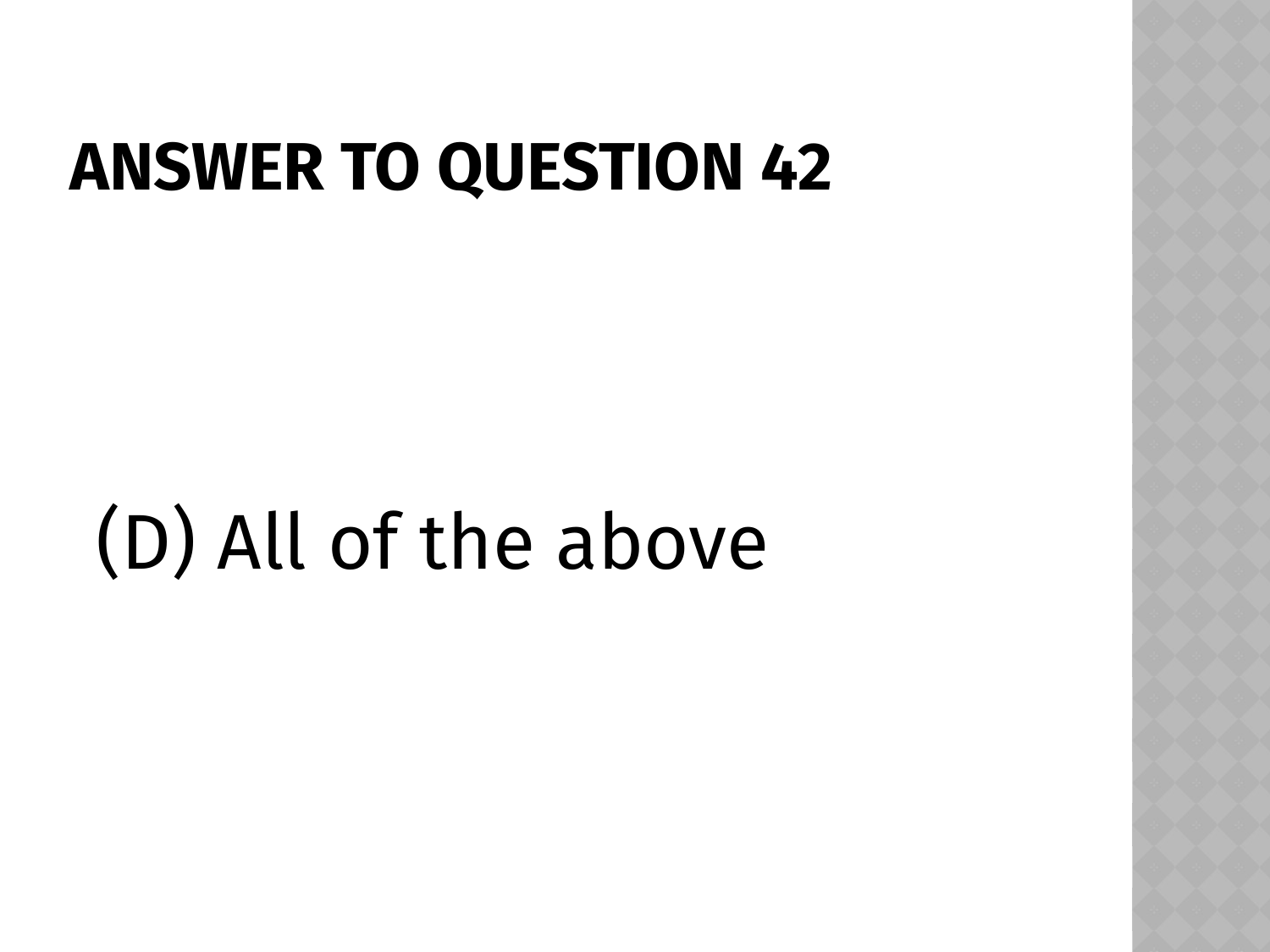

# Answer to Question 42

 (D) All of the above